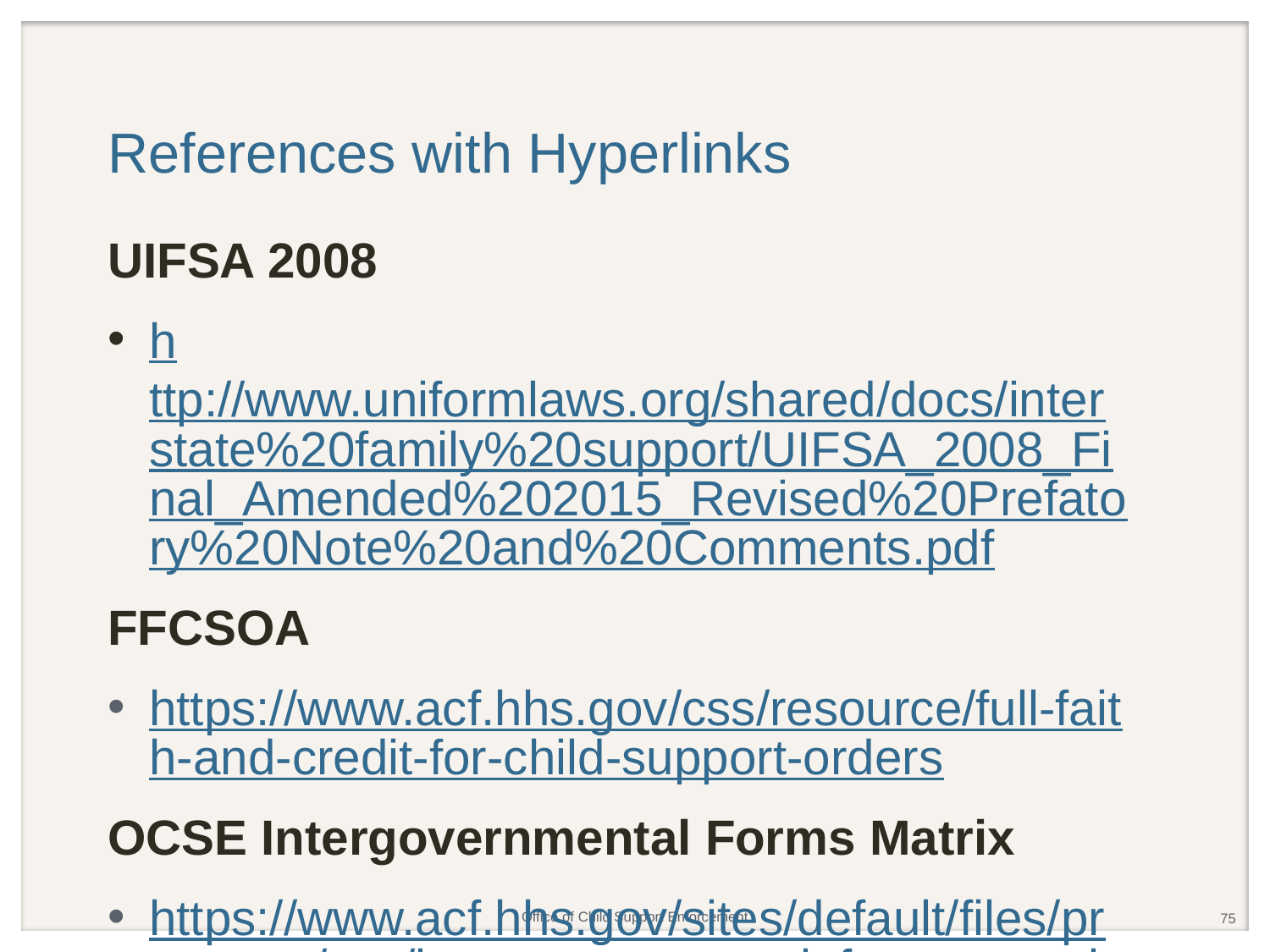

# References with Hyperlinks
UIFSA 2008
http://www.uniformlaws.org/shared/docs/interstate%20family%20support/UIFSA_2008_Final_Amended%202015_Revised%20Prefatory%20Note%20and%20Comments.pdf
FFCSOA
https://www.acf.hhs.gov/css/resource/full-faith-and-credit-for-child-support-orders
OCSE Intergovernmental Forms Matrix
https://www.acf.hhs.gov/sites/default/files/programs/css/intergovernmental_forms_matrix.pdf
OCSE Intergovernmental Forms Training
https://www.acf.hhs.gov/css/resource/ocse-intergovernmental-forms-training

75